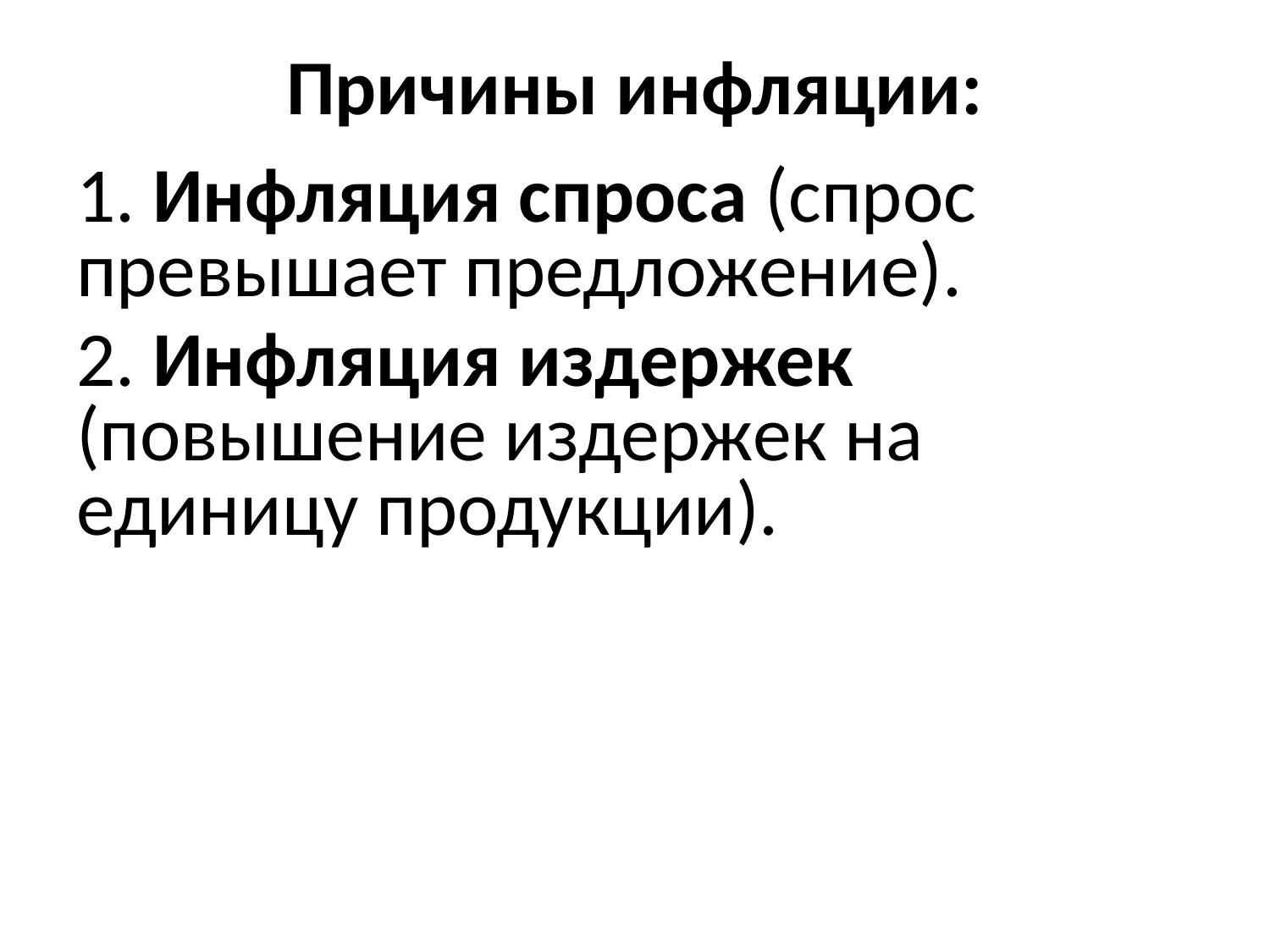

# Причины инфляции:
1. Инфляция спроса (спрос превышает предложение).
2. Инфляция издержек (повышение издержек на единицу продукции).